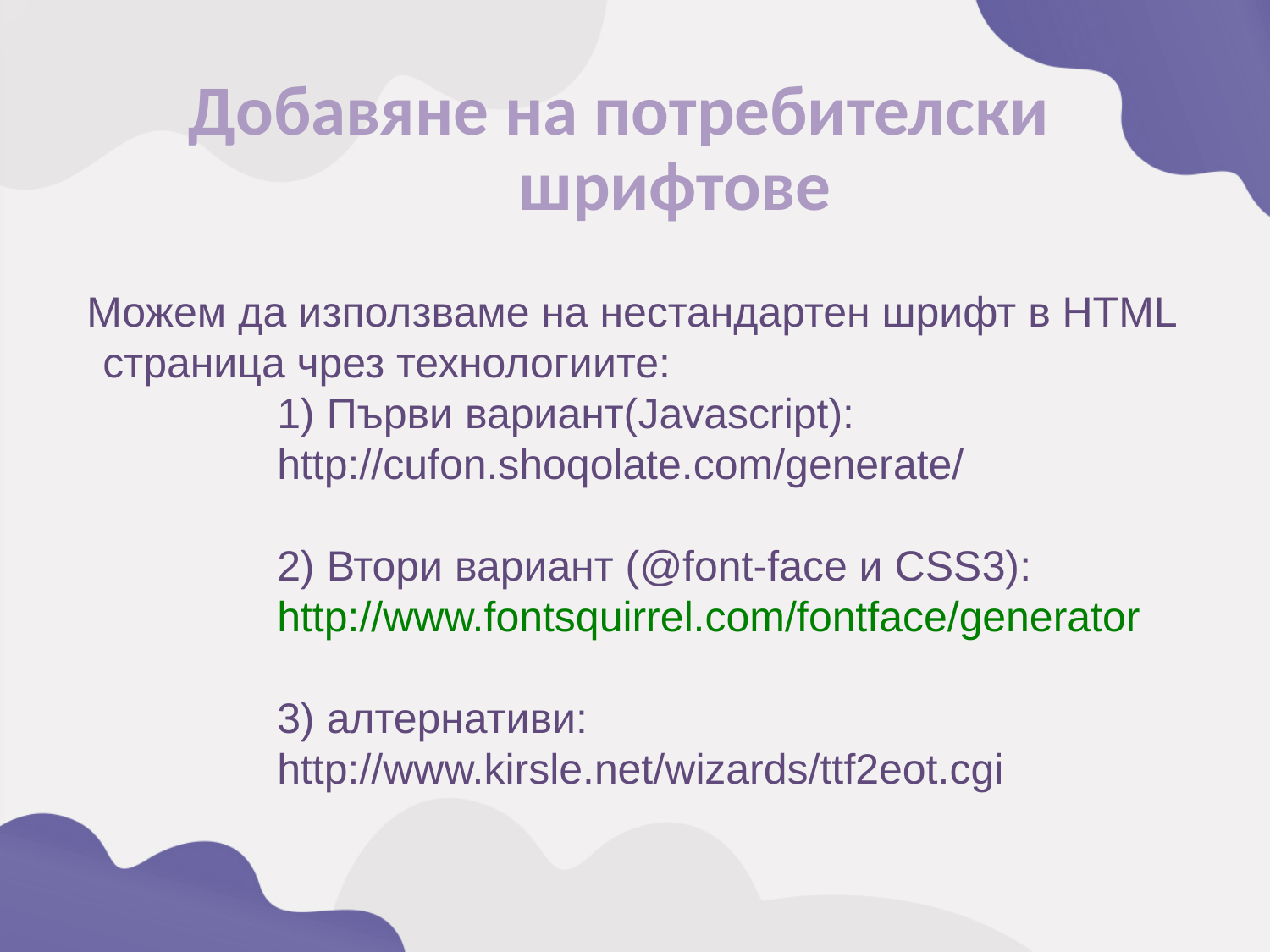

Добавяне на потребителски шрифтове

Можем да използваме на нестандартен шрифт в HTML
	страница чрез технологиите:
 		1) Първи вариант(Javascript):
	http://cufon.shoqolate.com/generate/

		2) Втори вариант (@font-face и CSS3):
		http://www.fontsquirrel.com/fontface/generator

		3) алтернативи:
	http://www.kirsle.net/wizards/ttf2eot.cgi